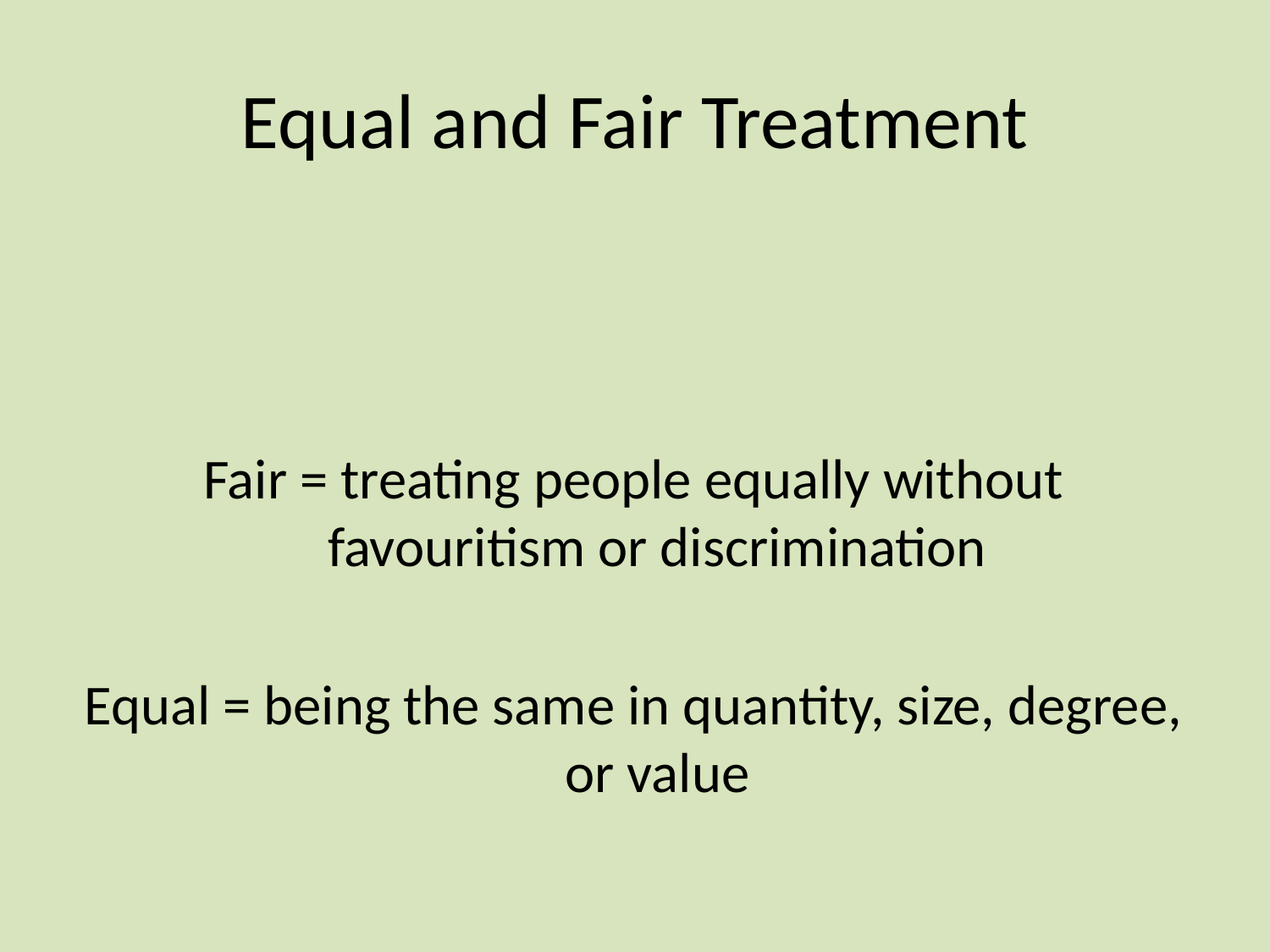

# Equal and Fair Treatment
Fair = treating people equally without favouritism or discrimination

Equal = being the same in quantity, size, degree, or value